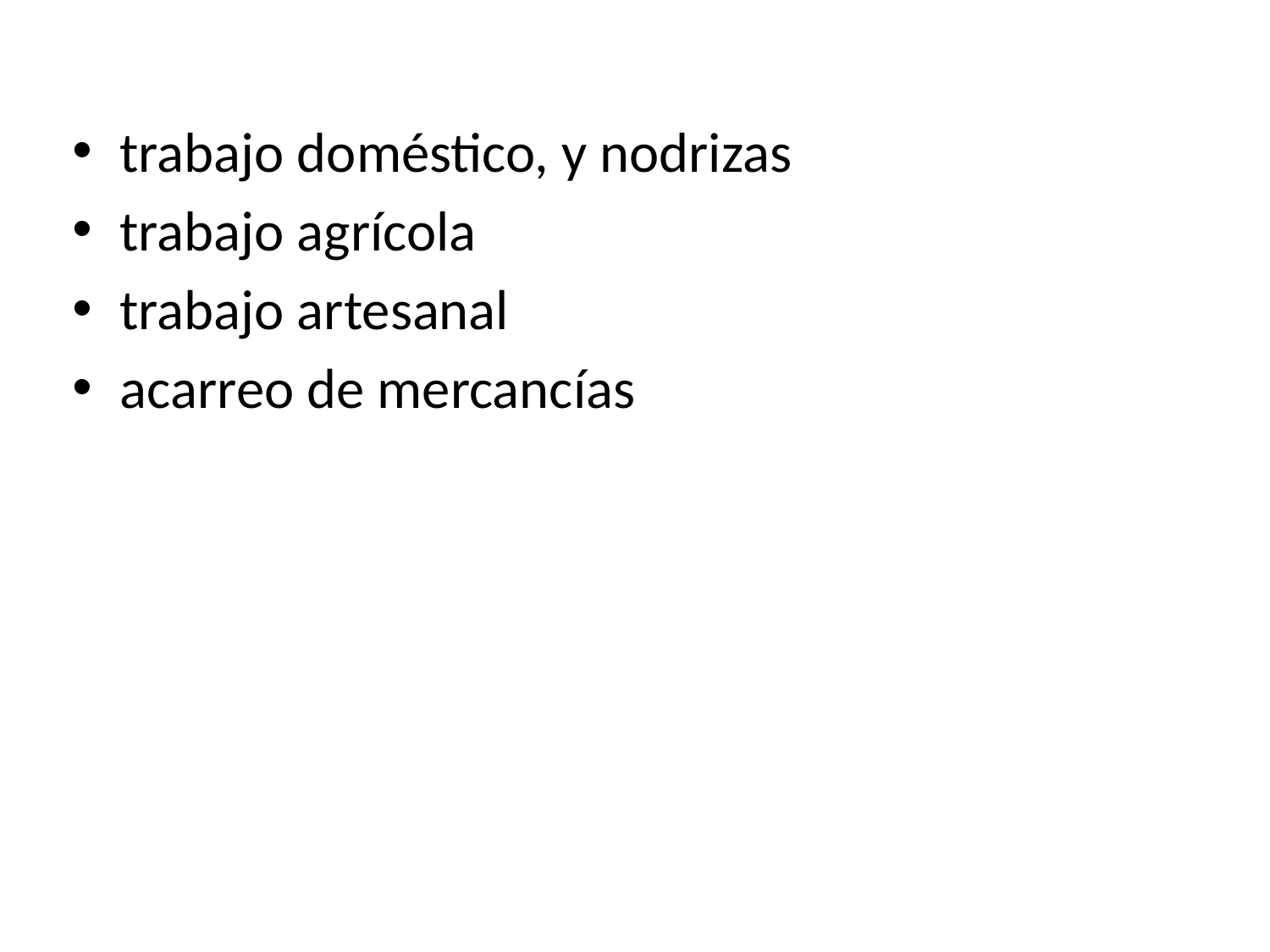

trabajo doméstico, y nodrizas
trabajo agrícola
trabajo artesanal
acarreo de mercancías